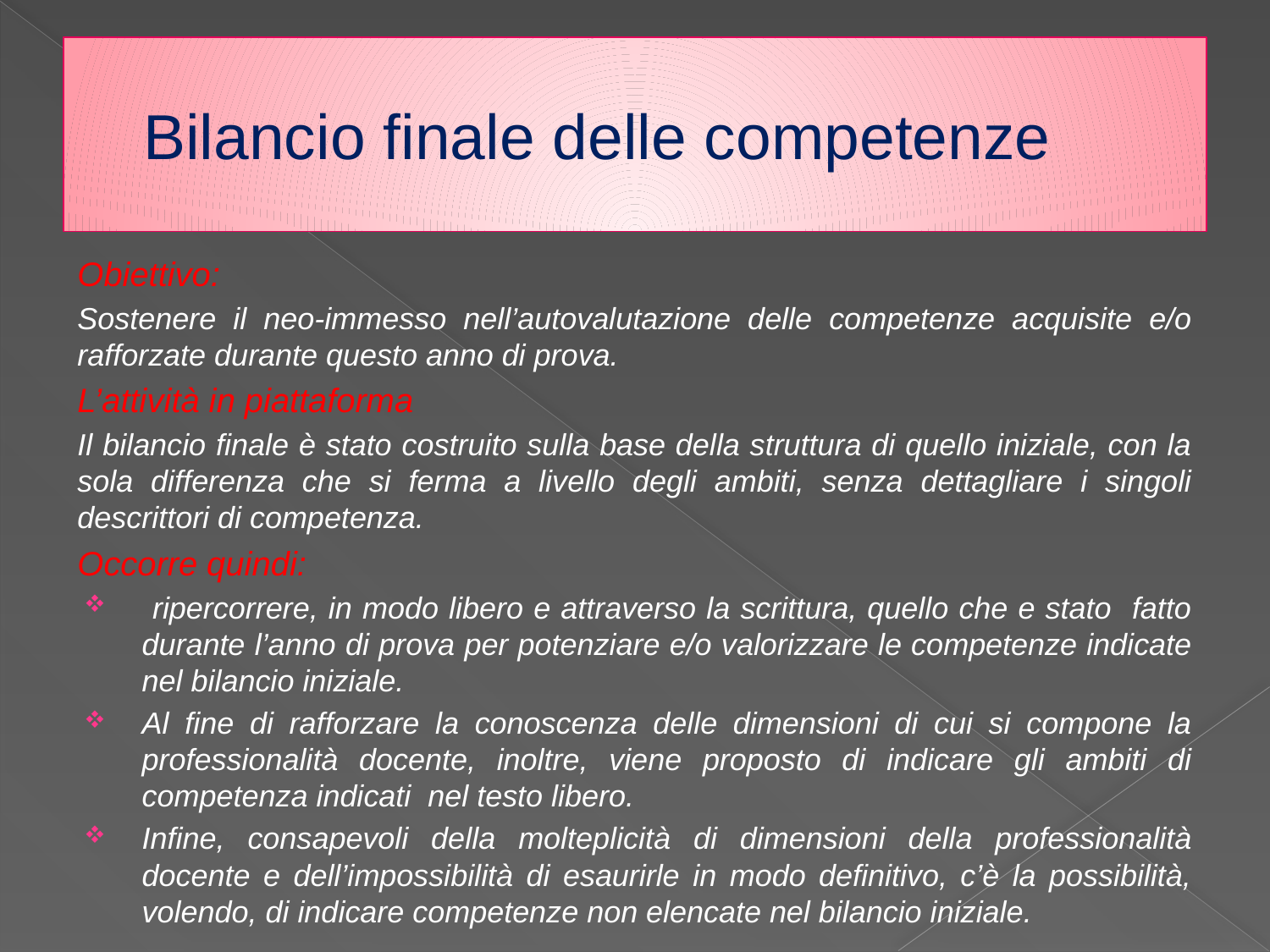

# Bilancio finale delle competenze
Obiettivo:
Sostenere il neo-immesso nell’autovalutazione delle competenze acquisite e/o rafforzate durante questo anno di prova.
L’attività in piattaforma
Il bilancio finale è stato costruito sulla base della struttura di quello iniziale, con la sola differenza che si ferma a livello degli ambiti, senza dettagliare i singoli descrittori di competenza.
Occorre quindi:
 ripercorrere, in modo libero e attraverso la scrittura, quello che e stato  fatto durante l’anno di prova per potenziare e/o valorizzare le competenze indicate nel bilancio iniziale.
Al fine di rafforzare la conoscenza delle dimensioni di cui si compone la professionalità docente, inoltre, viene proposto di indicare gli ambiti di competenza indicati  nel testo libero.
Infine, consapevoli della molteplicità di dimensioni della professionalità docente e dell’impossibilità di esaurirle in modo definitivo, c’è la possibilità, volendo, di indicare competenze non elencate nel bilancio iniziale.